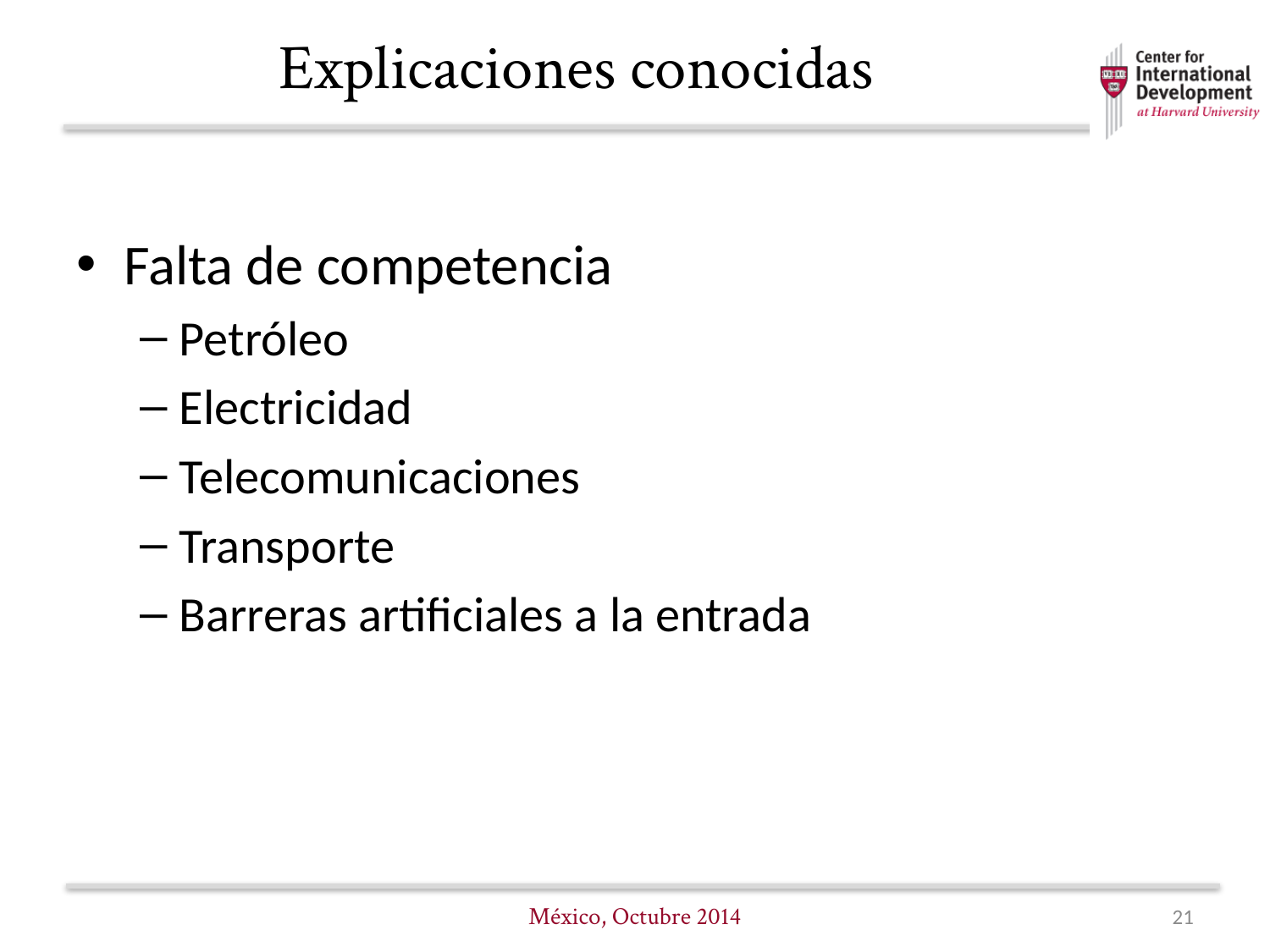

# Explicaciones conocidas
Falta de competencia
Petróleo
Electricidad
Telecomunicaciones
Transporte
Barreras artificiales a la entrada

México, Octubre 2014
21